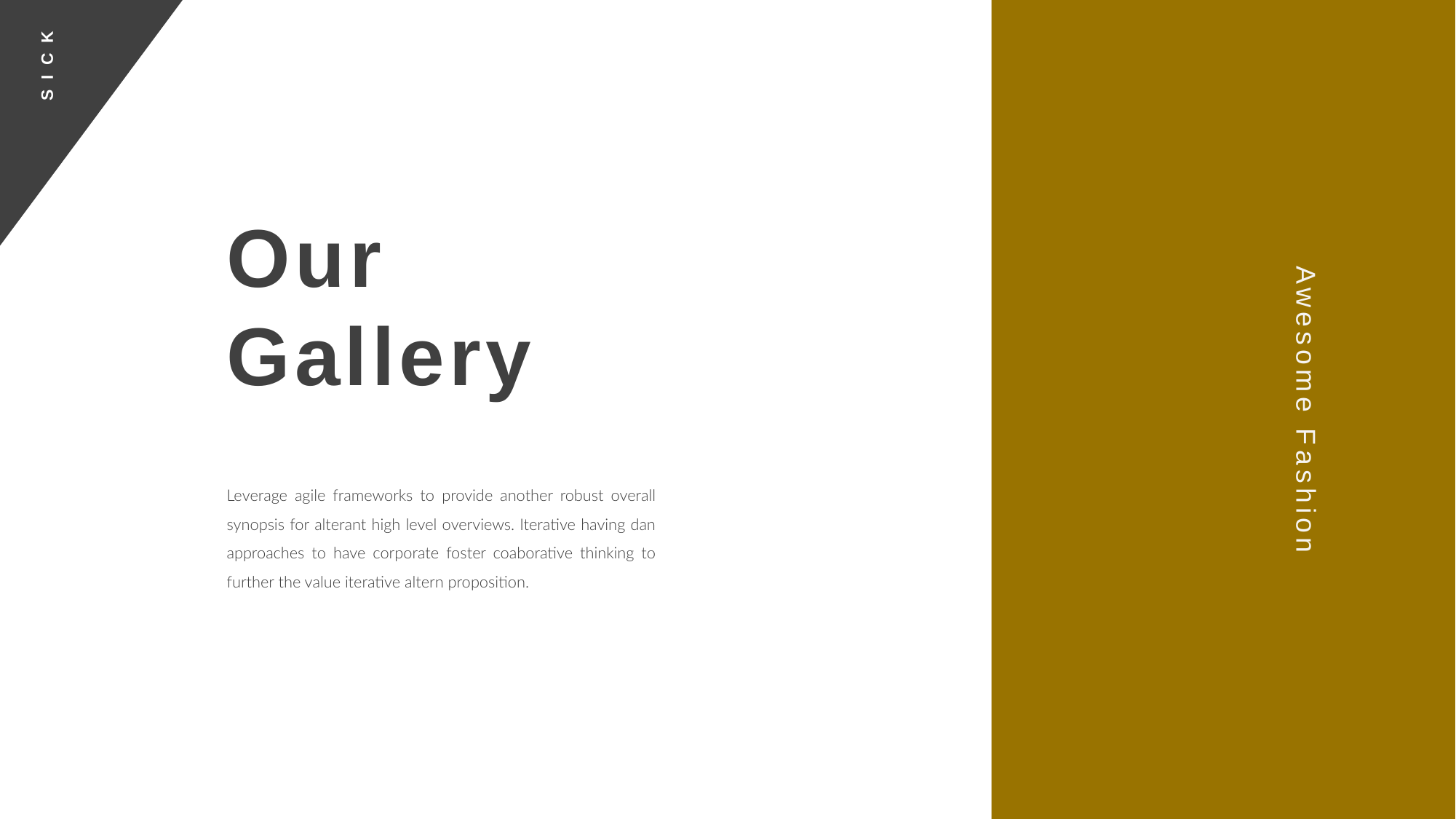

SICK

Our Gallery
Awesome Fashion
Leverage agile frameworks to provide another robust overall synopsis for alterant high level overviews. Iterative having dan approaches to have corporate foster coaborative thinking to further the value iterative altern proposition.